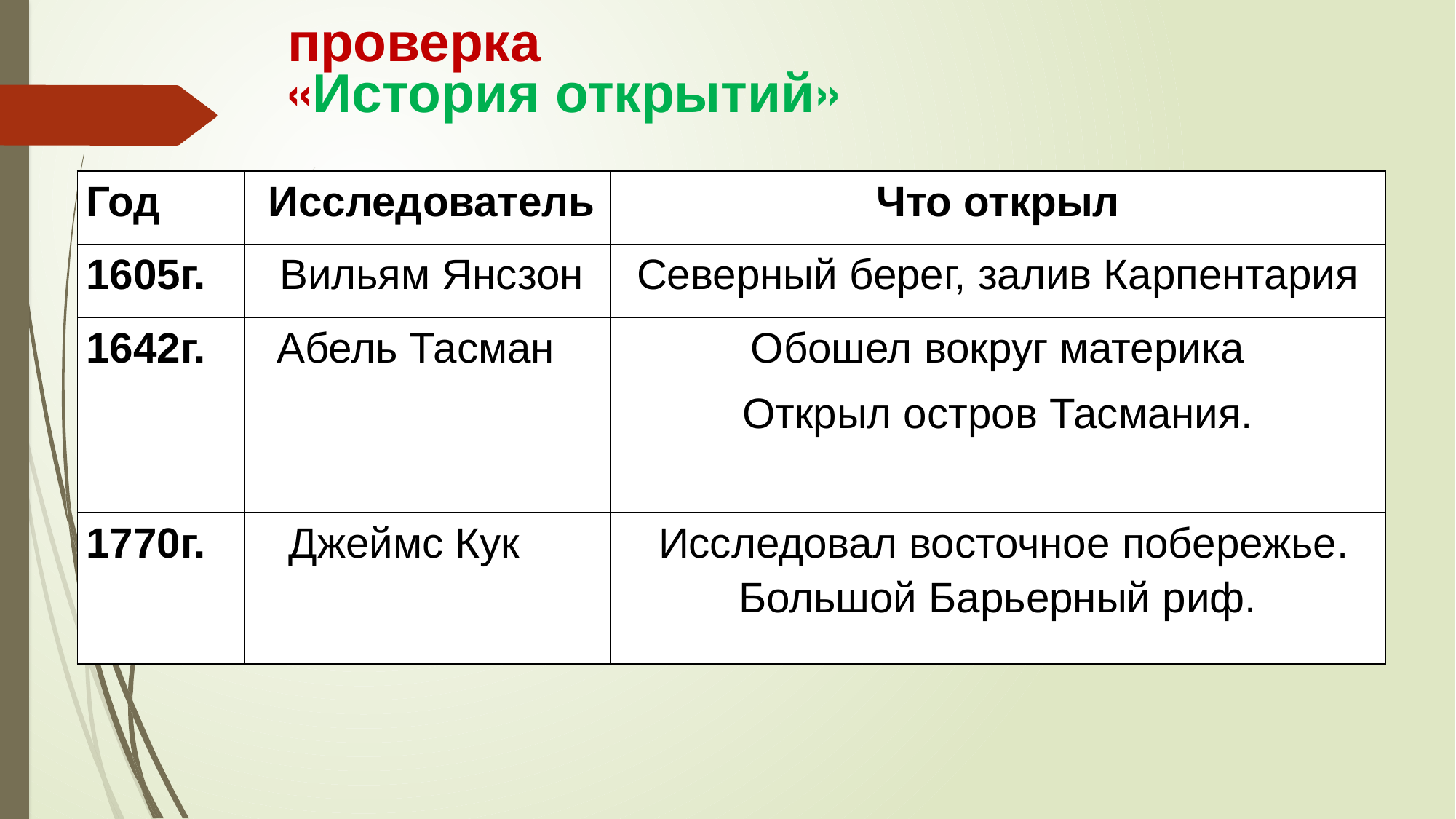

# проверка «История открытий»
| Год | Исследователь | Что открыл |
| --- | --- | --- |
| 1605г. | Вильям Янсзон | Северный берег, залив Карпентария |
| 1642г. | Абель Тасман | Обошел вокруг материка Открыл остров Тасмания. |
| 1770г. | Джеймс Кук | Исследовал восточное побережье. Большой Барьерный риф. |